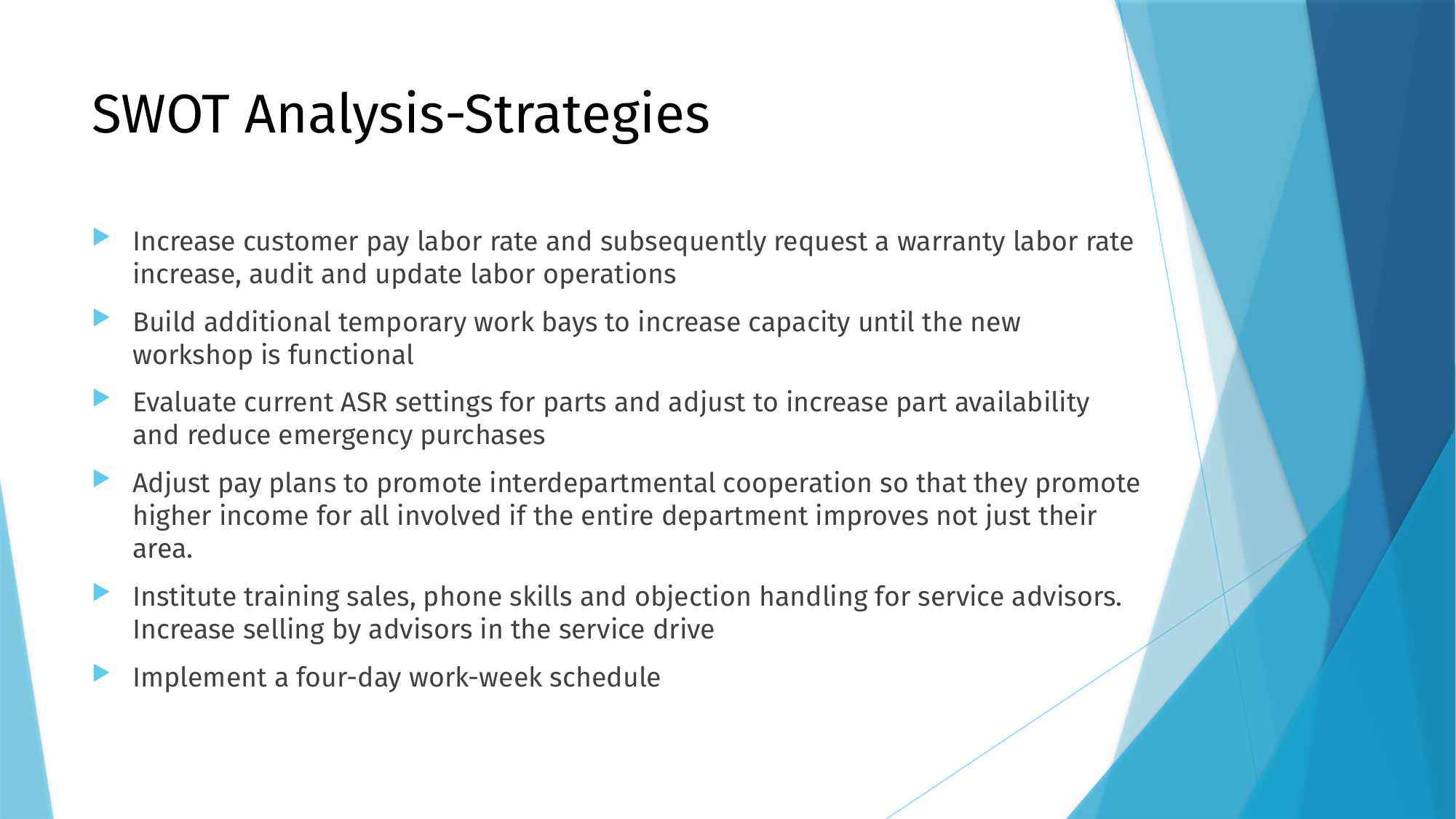

# SWOT Analysis-Strategies
Increase customer pay labor rate and subsequently request a warranty labor rate increase, audit and update labor operations
Build additional temporary work bays to increase capacity until the new workshop is functional
Evaluate current ASR settings for parts and adjust to increase part availability and reduce emergency purchases
Adjust pay plans to promote interdepartmental cooperation so that they promote higher income for all involved if the entire department improves not just their area.
Institute training sales, phone skills and objection handling for service advisors. Increase selling by advisors in the service drive
Implement a four-day work-week schedule